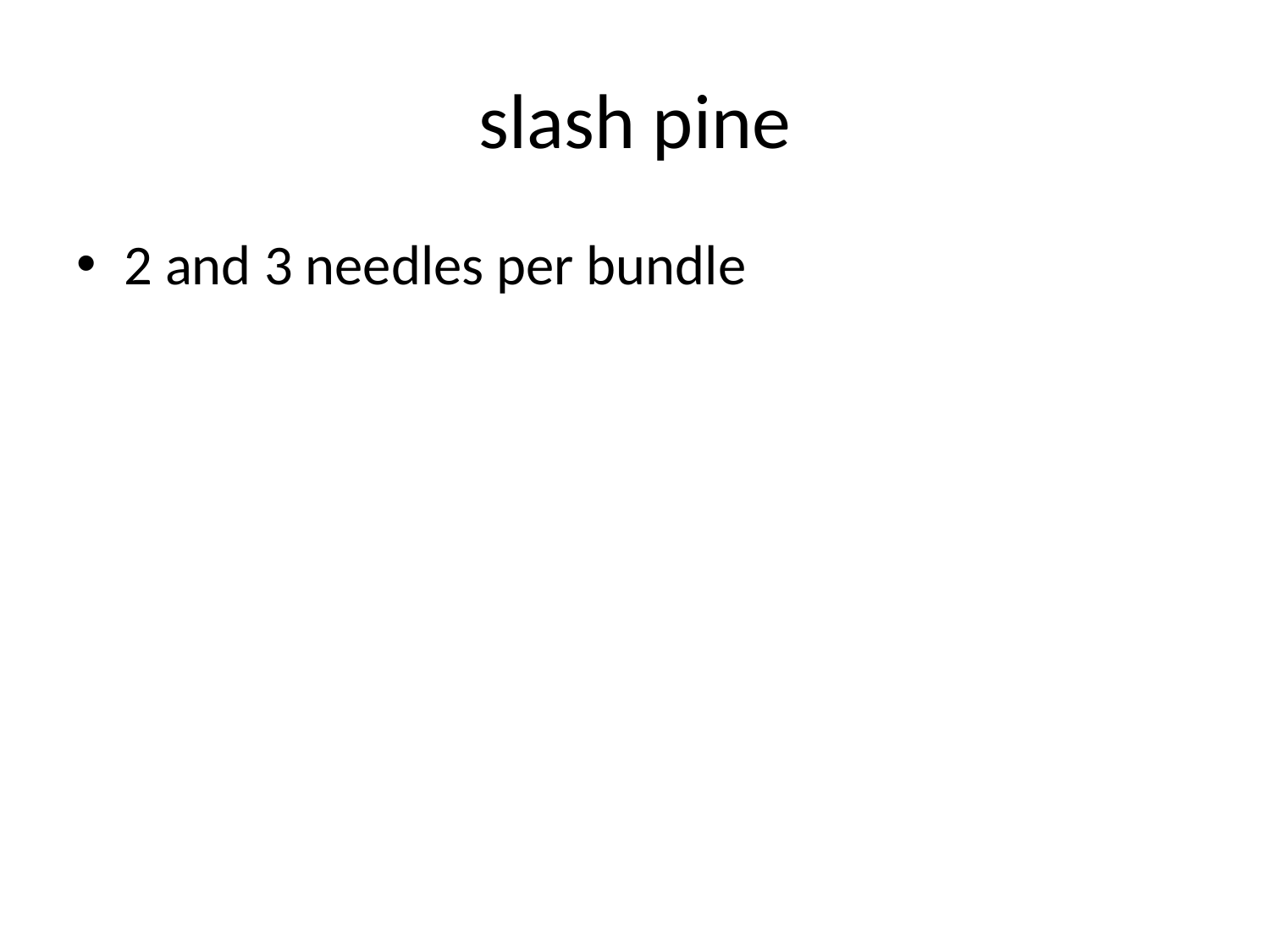

# slash pine
2 and 3 needles per bundle